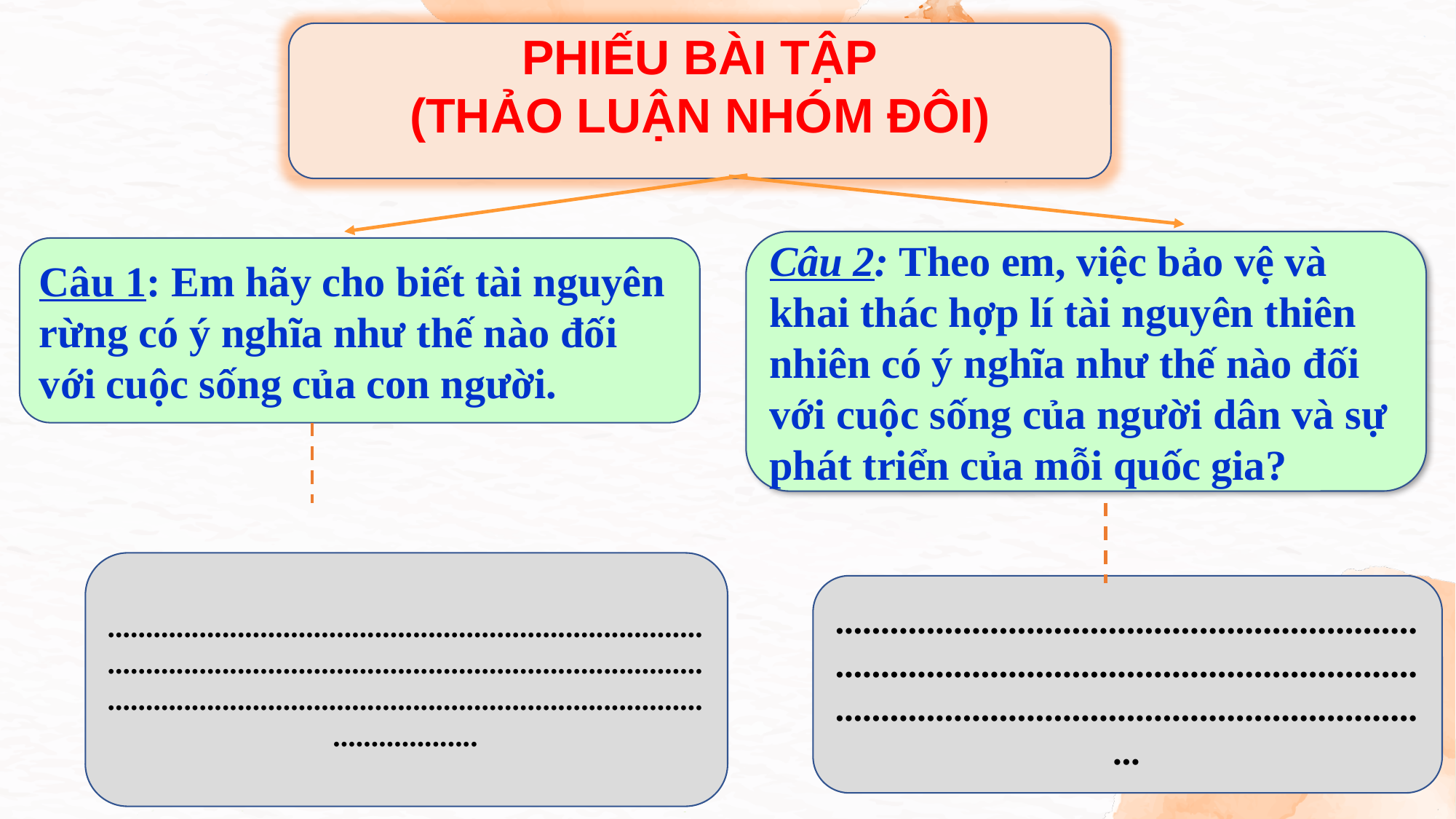

PHIẾU BÀI TẬP
(THẢO LUẬN NHÓM ĐÔI)

Câu 2: Theo em, việc bảo vệ và khai thác hợp lí tài nguyên thiên nhiên có ý nghĩa như thế nào đối với cuộc sống của người dân và sự phát triển của mỗi quốc gia?
Câu 1: Em hãy cho biết tài nguyên rừng có ý nghĩa như thế nào đối với cuộc sống của con người.
.............................................................................................................................................................................................................................................................
...................................................................................................................................................................................................